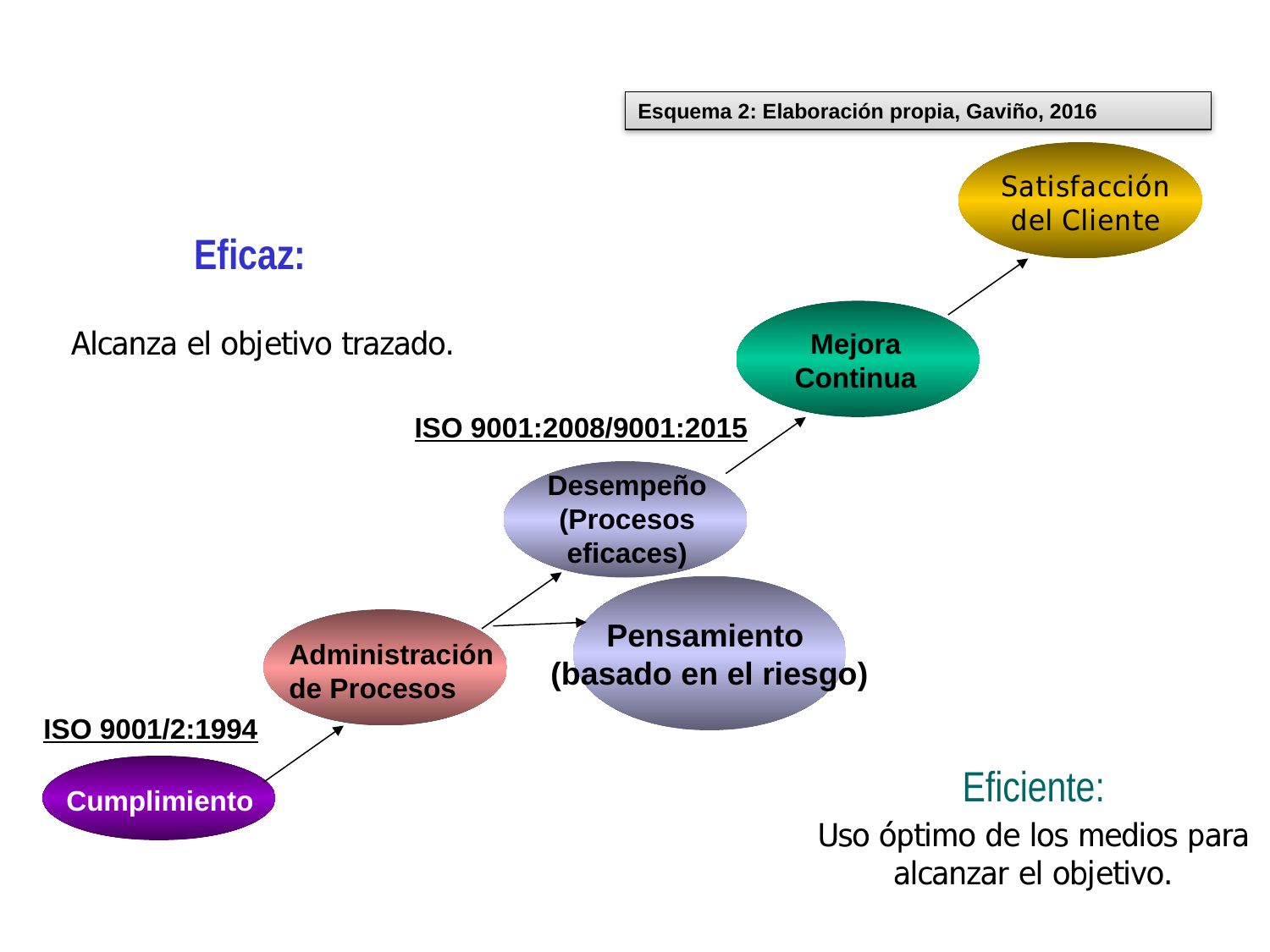

Esquema 2: Elaboración propia, Gaviño, 2016

Satisfacción
del Cliente

Eficaz:
Alcanza el objetivo trazado.

Mejora
Continua

ISO 9001:2008/9001:2015
Desempeño
(Procesos
eficaces)

Pensamiento
(basado en el riesgo)

Administración
de Procesos

ISO 9001/2:1994

Cumplimiento
Eficiente:
Uso óptimo de los medios para alcanzar el objetivo.